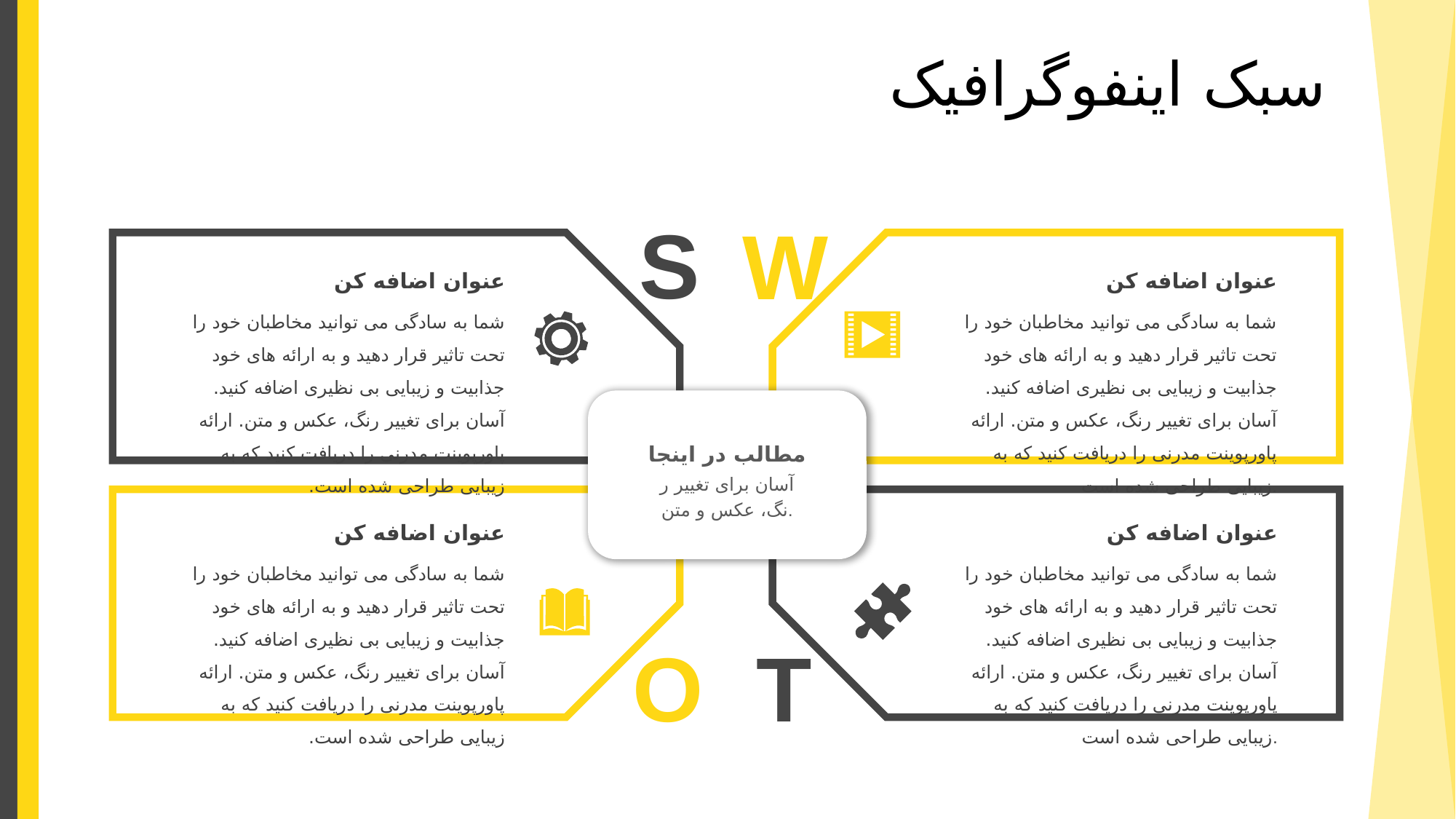

سبک اینفوگرافیک
S
W

عنوان اضافه کن
شما به سادگی می توانید مخاطبان خود را تحت تاثیر قرار دهید و به ارائه های خود جذابیت و زیبایی بی نظیری اضافه کنید. آسان برای تغییر رنگ، عکس و متن. ارائه پاورپوینت مدرنی را دریافت کنید که به زیبایی طراحی شده است.
عنوان اضافه کن
شما به سادگی می توانید مخاطبان خود را تحت تاثیر قرار دهید و به ارائه های خود جذابیت و زیبایی بی نظیری اضافه کنید. آسان برای تغییر رنگ، عکس و متن. ارائه پاورپوینت مدرنی را دریافت کنید که به زیبایی طراحی شده است.

مطالب در اینجا
آسان برای تغییر ر
نگ، عکس و متن.

عنوان اضافه کن
شما به سادگی می توانید مخاطبان خود را تحت تاثیر قرار دهید و به ارائه های خود جذابیت و زیبایی بی نظیری اضافه کنید. آسان برای تغییر رنگ، عکس و متن. ارائه پاورپوینت مدرنی را دریافت کنید که به زیبایی طراحی شده است.
عنوان اضافه کن
شما به سادگی می توانید مخاطبان خود را تحت تاثیر قرار دهید و به ارائه های خود جذابیت و زیبایی بی نظیری اضافه کنید. آسان برای تغییر رنگ، عکس و متن. ارائه پاورپوینت مدرنی را دریافت کنید که به زیبایی طراحی شده است.

O
T